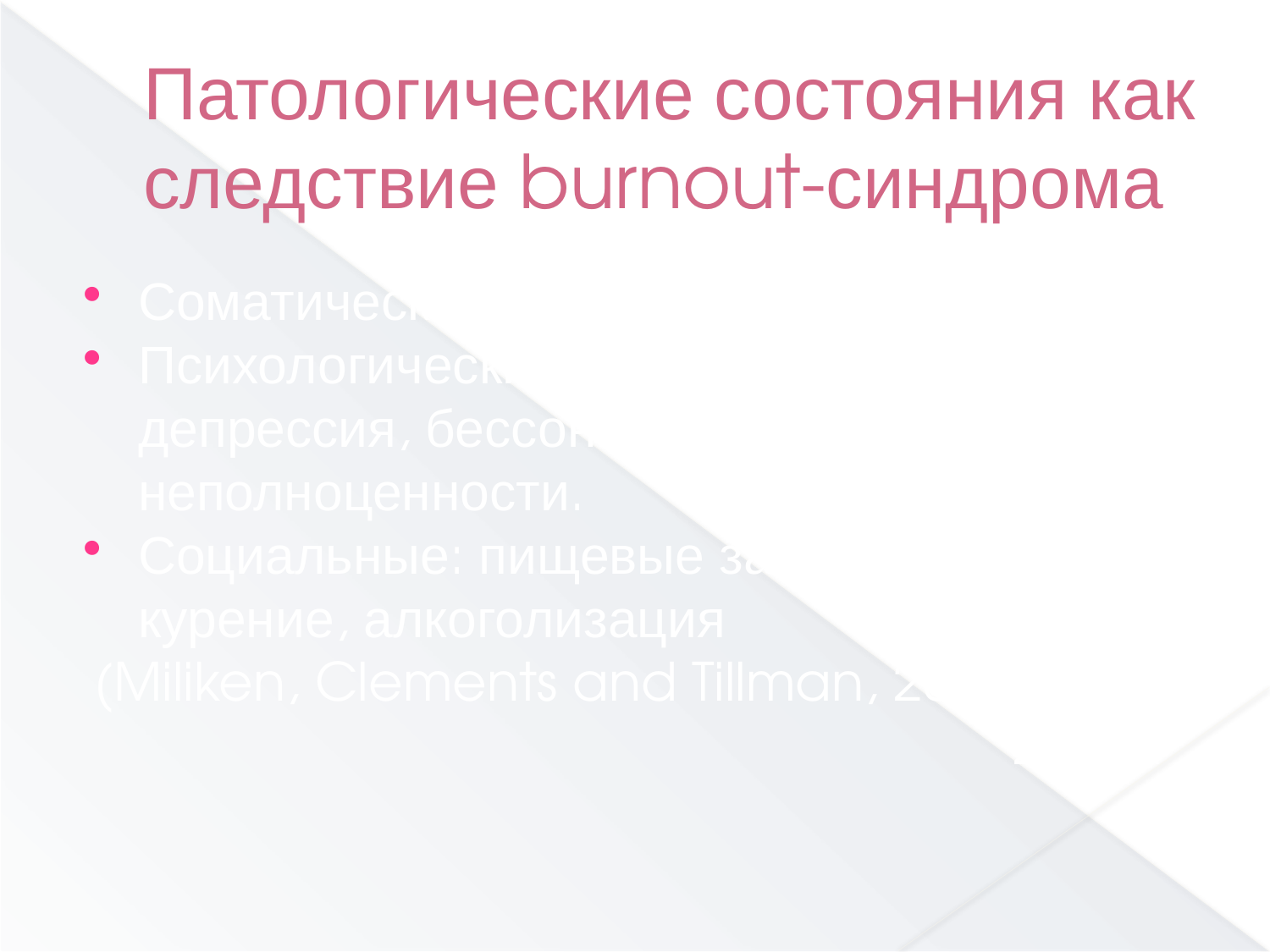

Патологические состояния как следствие burnout-синдрома
Соматические: АГ, ИБС, мигрень.
Психологические:  тревожность, депрессия, бессонница, чувство своей неполноценности.
Социальные: пищевые зависимости, курение, алкоголизация
(Miliken, Clements and Tillman, 2007; Bruke, 2000).